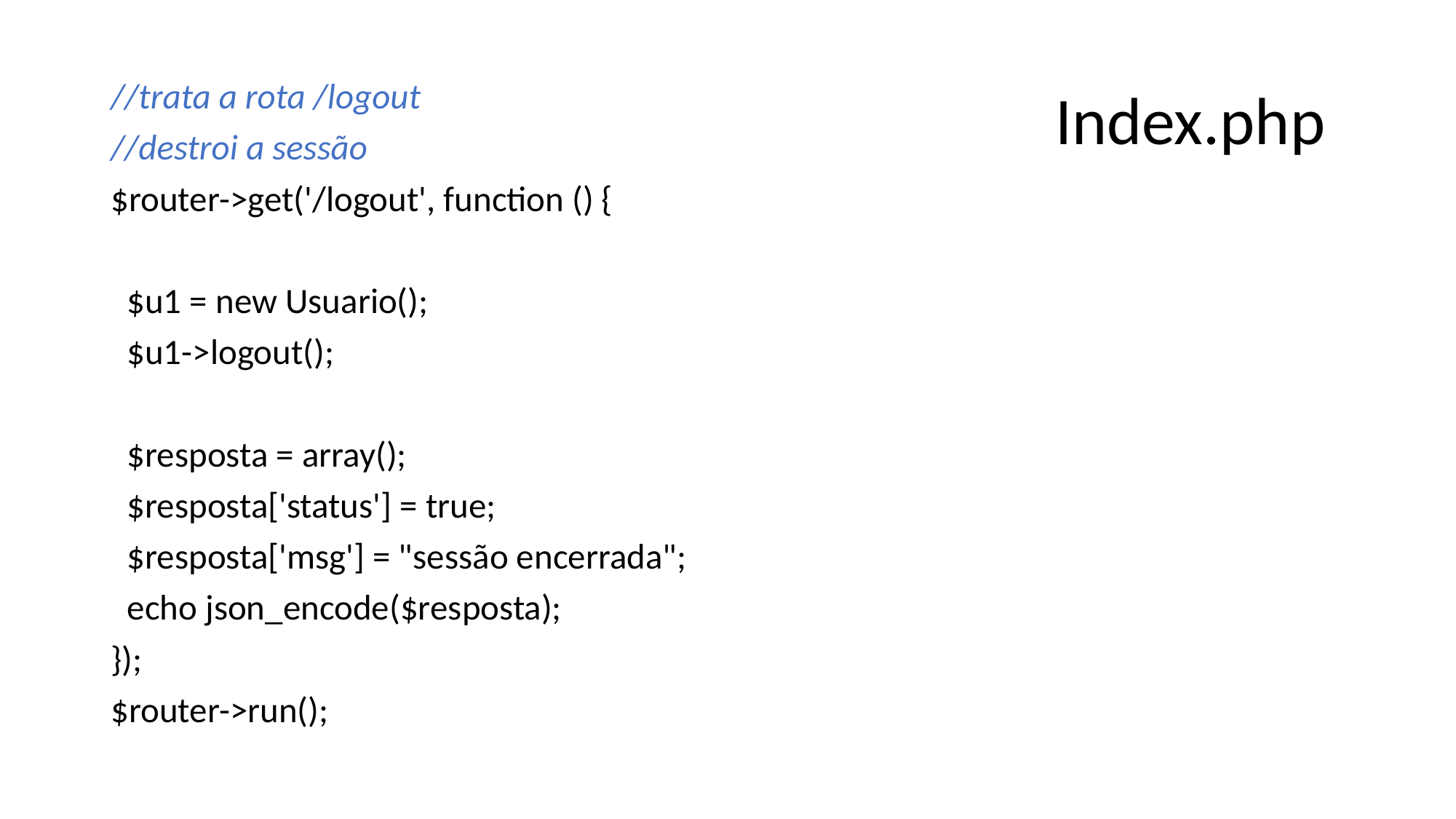

# Index.php
//trata a rota /logout
//destroi a sessão
$router->get('/logout', function () {

  $u1 = new Usuario();
  $u1->logout();

  $resposta = array();
  $resposta['status'] = true;
  $resposta['msg'] = "sessão encerrada";
  echo json_encode($resposta);
});
$router->run();